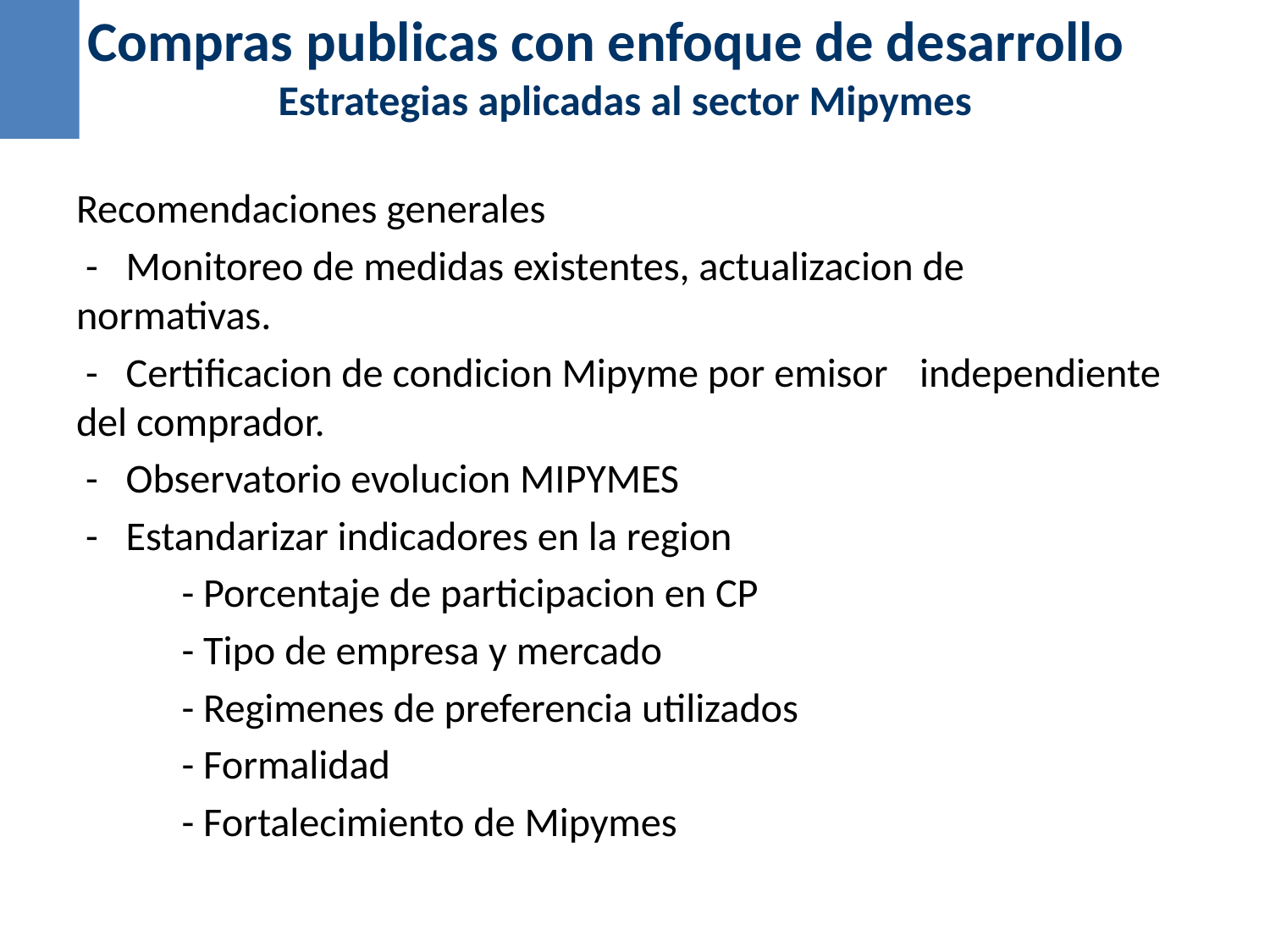

Compras publicas con enfoque de desarrollo
                    Estrategias aplicadas al sector Mipymes
Recomendaciones generales
 -   Monitoreo de medidas existentes, actualizacion de 	normativas.
 -   Certificacion de condicion Mipyme por emisor 	independiente  del comprador.
 -   Observatorio evolucion MIPYMES
 -   Estandarizar indicadores en la region
	- Porcentaje de participacion en CP
	- Tipo de empresa y mercado
	- Regimenes de preferencia utilizados
	- Formalidad
	- Fortalecimiento de Mipymes